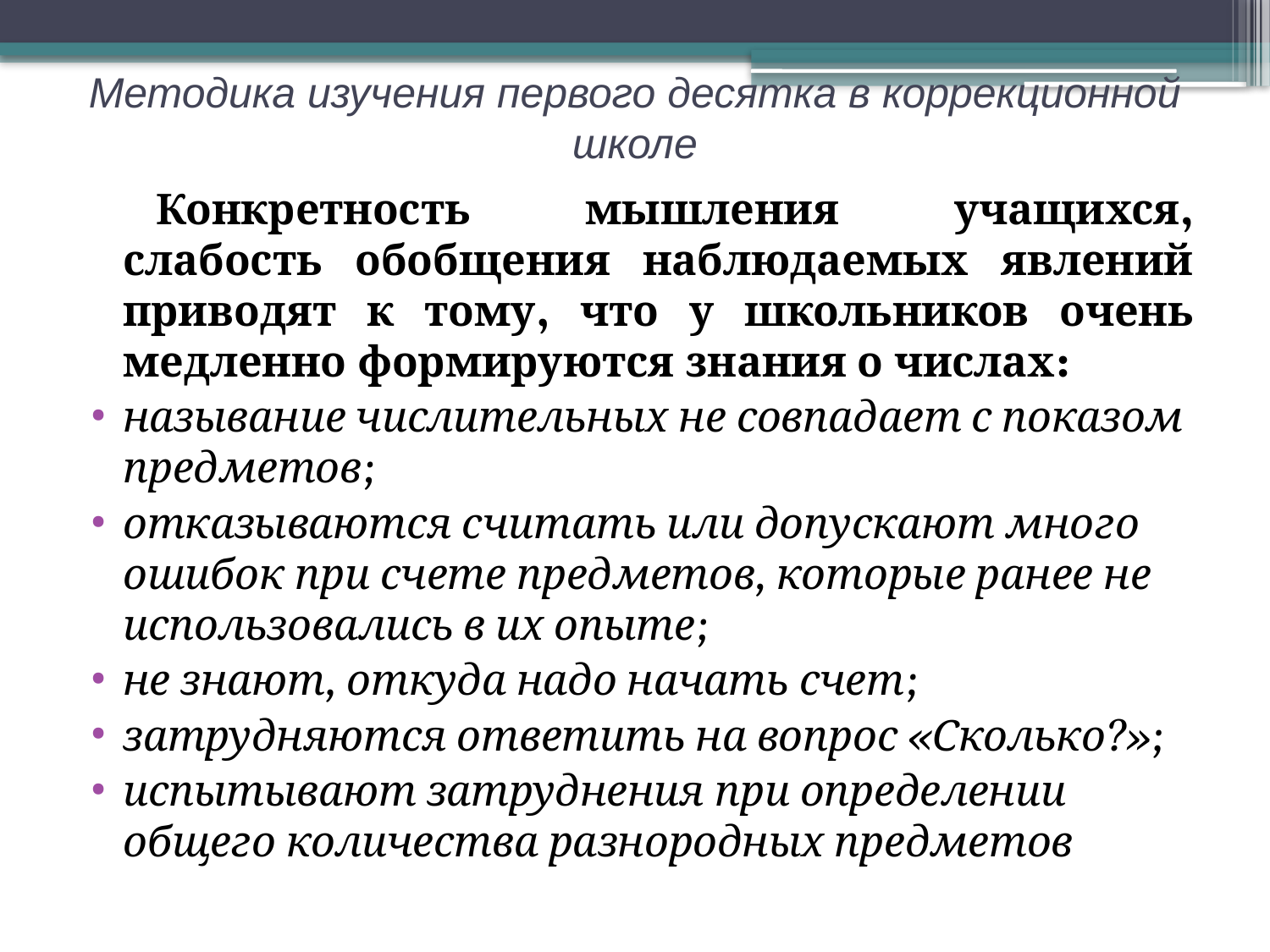

# Методика изучения первого десятка в коррекционной школе
Конкретность мышления учащихся, слабость обобщения наблюдаемых явлений приводят к тому, что у школьников очень медленно формируются знания о числах:
называние числительных не совпадает с показом предметов;
отказываются считать или допускают много ошибок при счете предметов, которые ранее не использовались в их опыте;
не знают, откуда надо начать счет;
затрудняются ответить на вопрос «Сколько?»;
испытывают затруднения при определении общего количества разнородных предметов